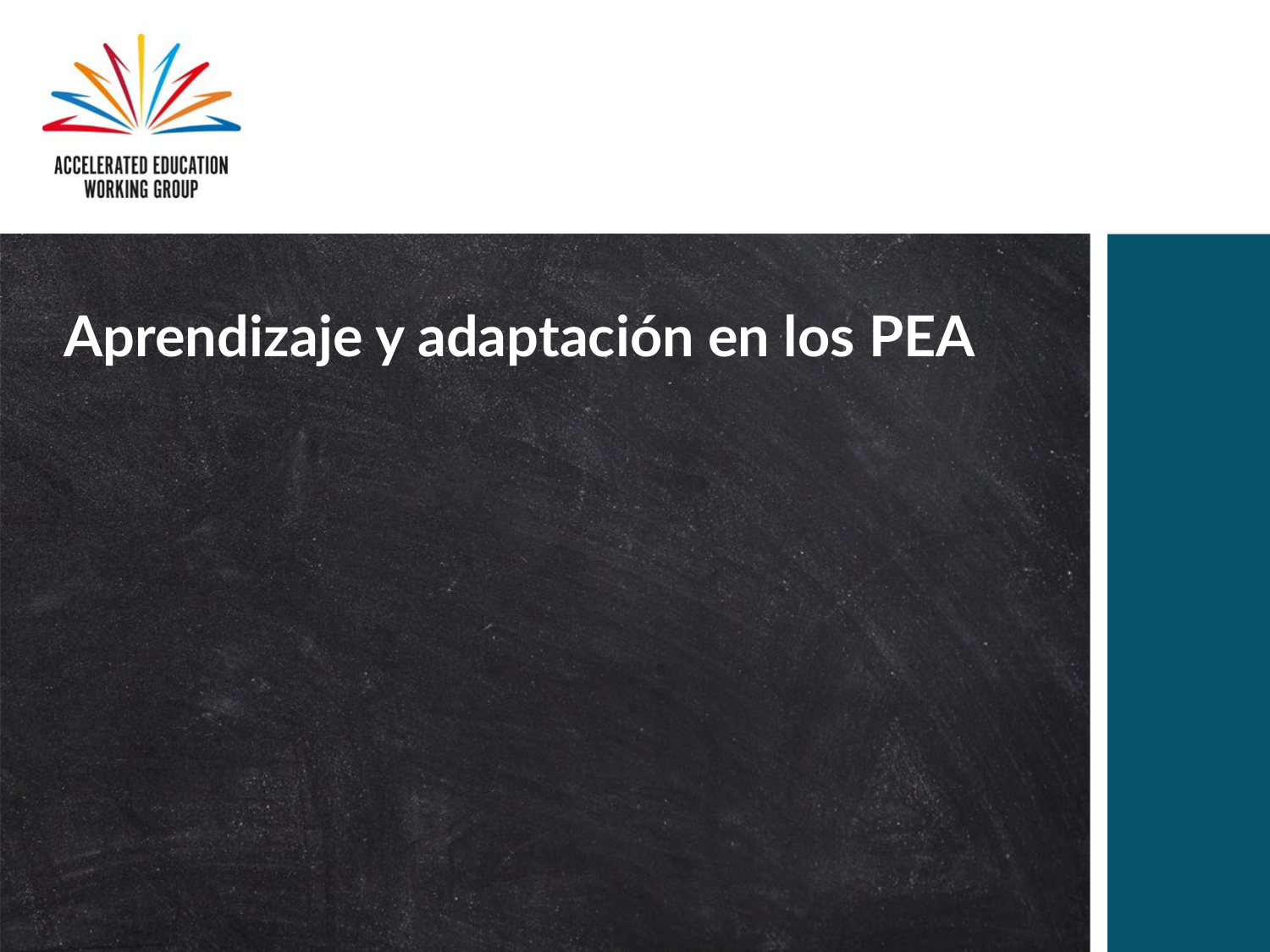

# Aprendizaje y adaptación en los PEA